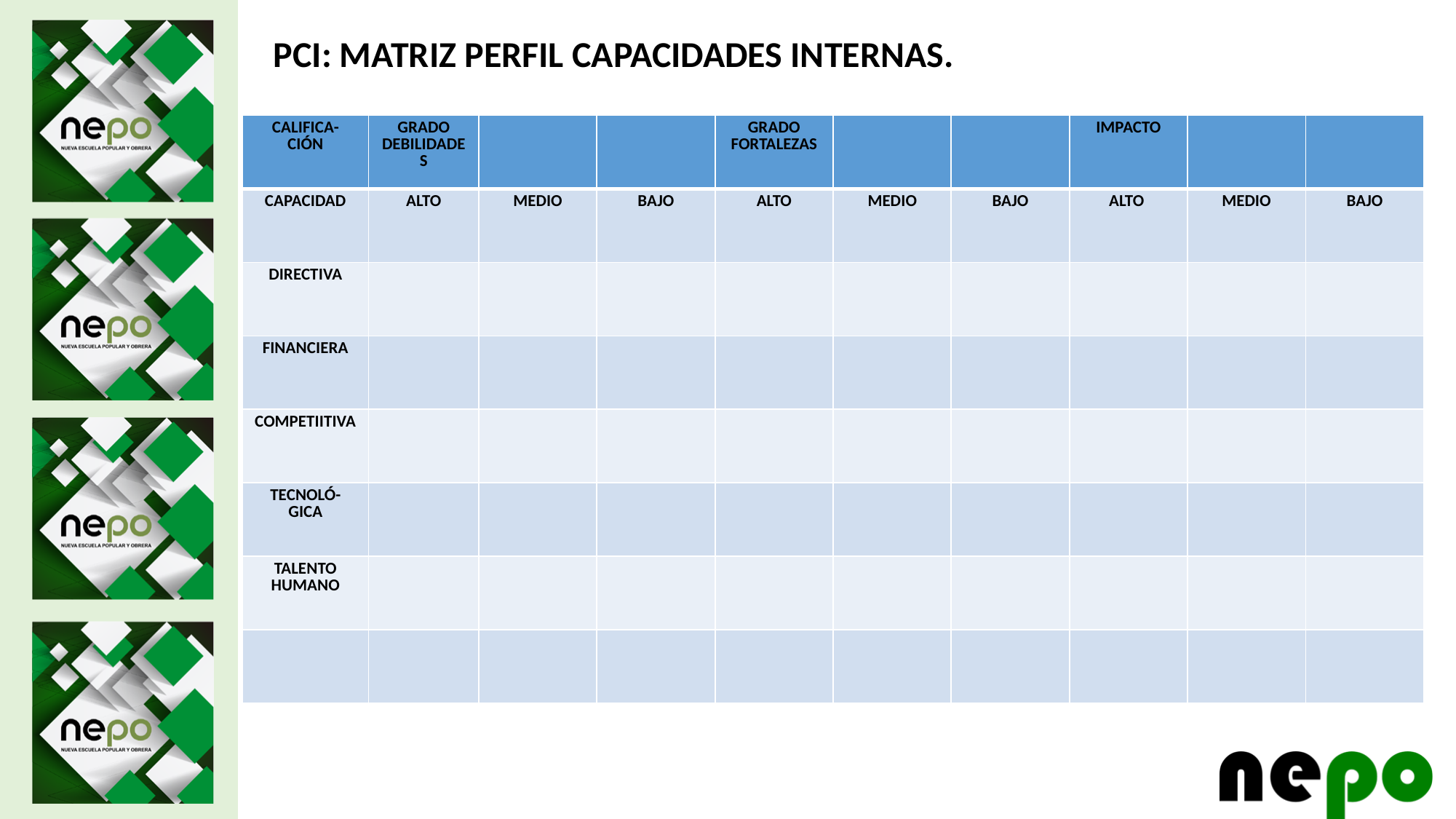

PCI: MATRIZ PERFIL CAPACIDADES INTERNAS.
| CALIFICA- CIÓN | GRADO DEBILIDADES |  |  | GRADO FORTALEZAS |  |  | IMPACTO |  |  |
| --- | --- | --- | --- | --- | --- | --- | --- | --- | --- |
| CAPACIDAD | ALTO | MEDIO | BAJO | ALTO | MEDIO | BAJO | ALTO | MEDIO | BAJO |
| DIRECTIVA |  |  |  |  |  |  |  |  |  |
| FINANCIERA |  |  |  |  |  |  |  |  |  |
| COMPETIITIVA |  |  |  |  |  |  |  |  |  |
| TECNOLÓ- GICA |  |  |  |  |  |  |  |  |  |
| TALENTO HUMANO |  |  |  |  |  |  |  |  |  |
|  |  |  |  |  |  |  |  |  |  |